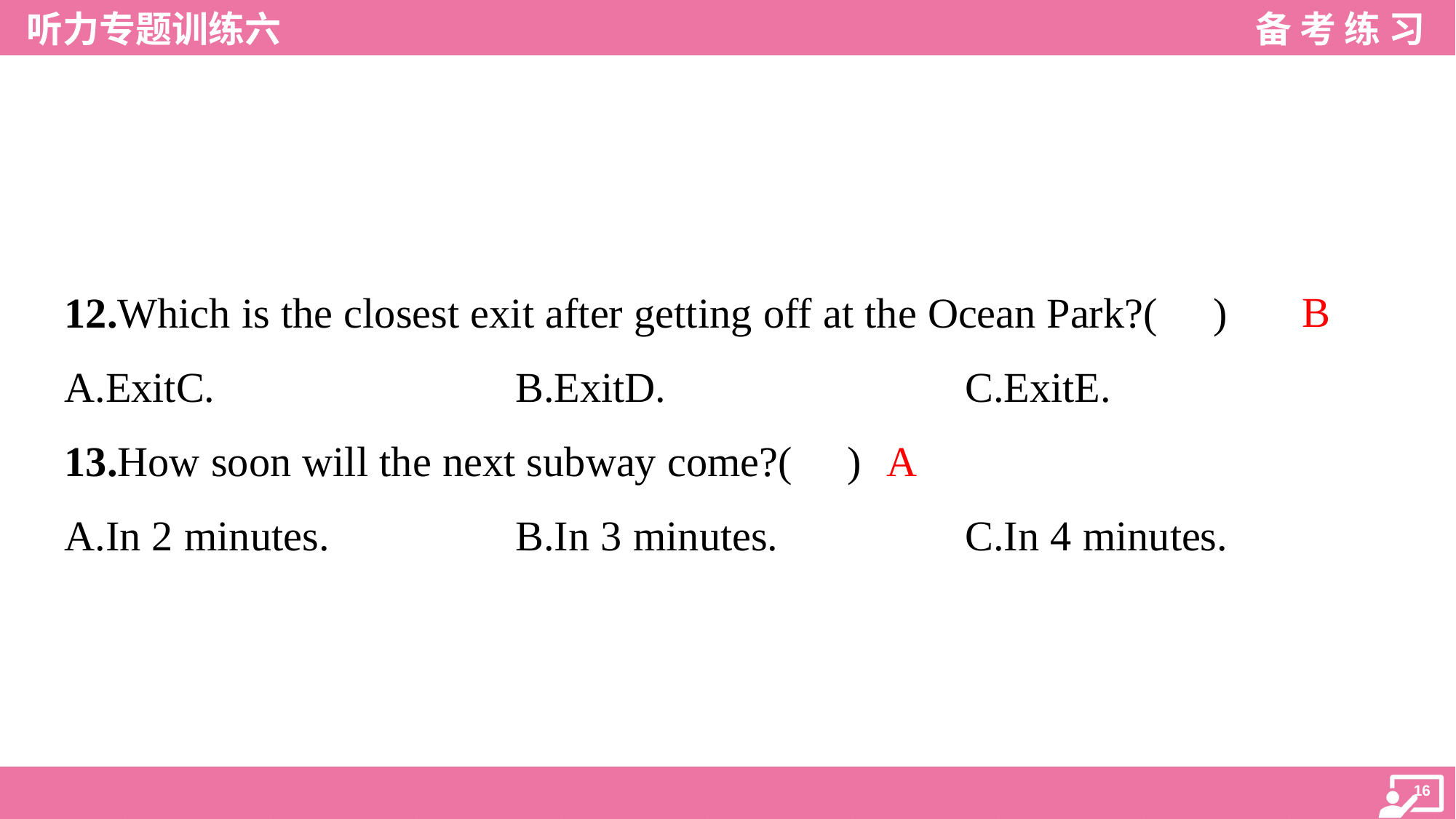

B
12.Which is the closest exit after getting off at the Ocean Park?(     )
A.ExitC.	B.ExitD.	C.ExitE.
A
13.How soon will the next subway come?(     )
A.In 2 minutes.	B.In 3 minutes.	C.In 4 minutes.